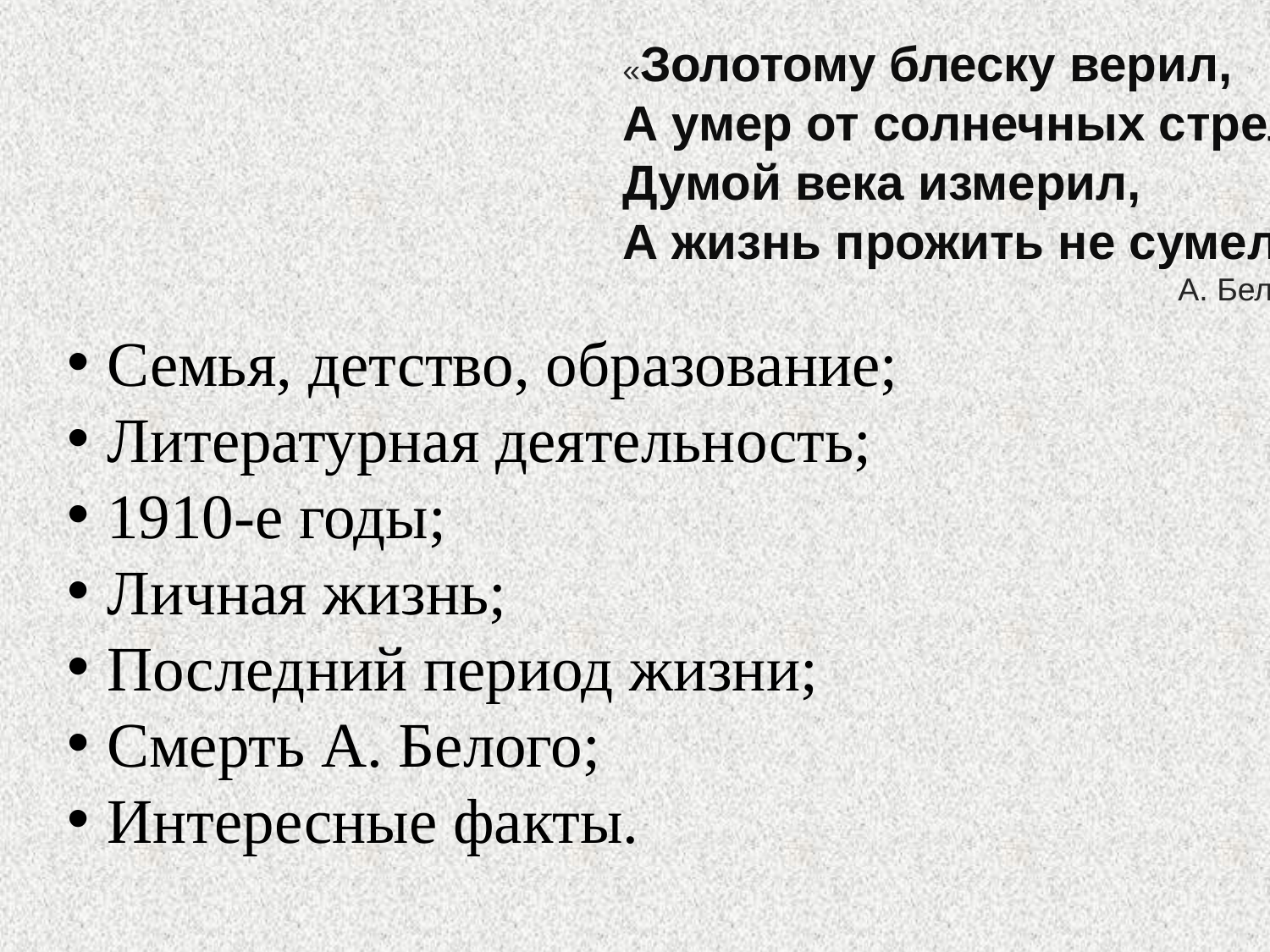

«Золотому блеску верил,
А умер от солнечных стрел.
Думой века измерил,
А жизнь прожить не сумел.»
А. Белый
Семья, детство, образование;
Литературная деятельность;
1910-е годы;
Личная жизнь;
Последний период жизни;
Смерть А. Белого;
Интересные факты.